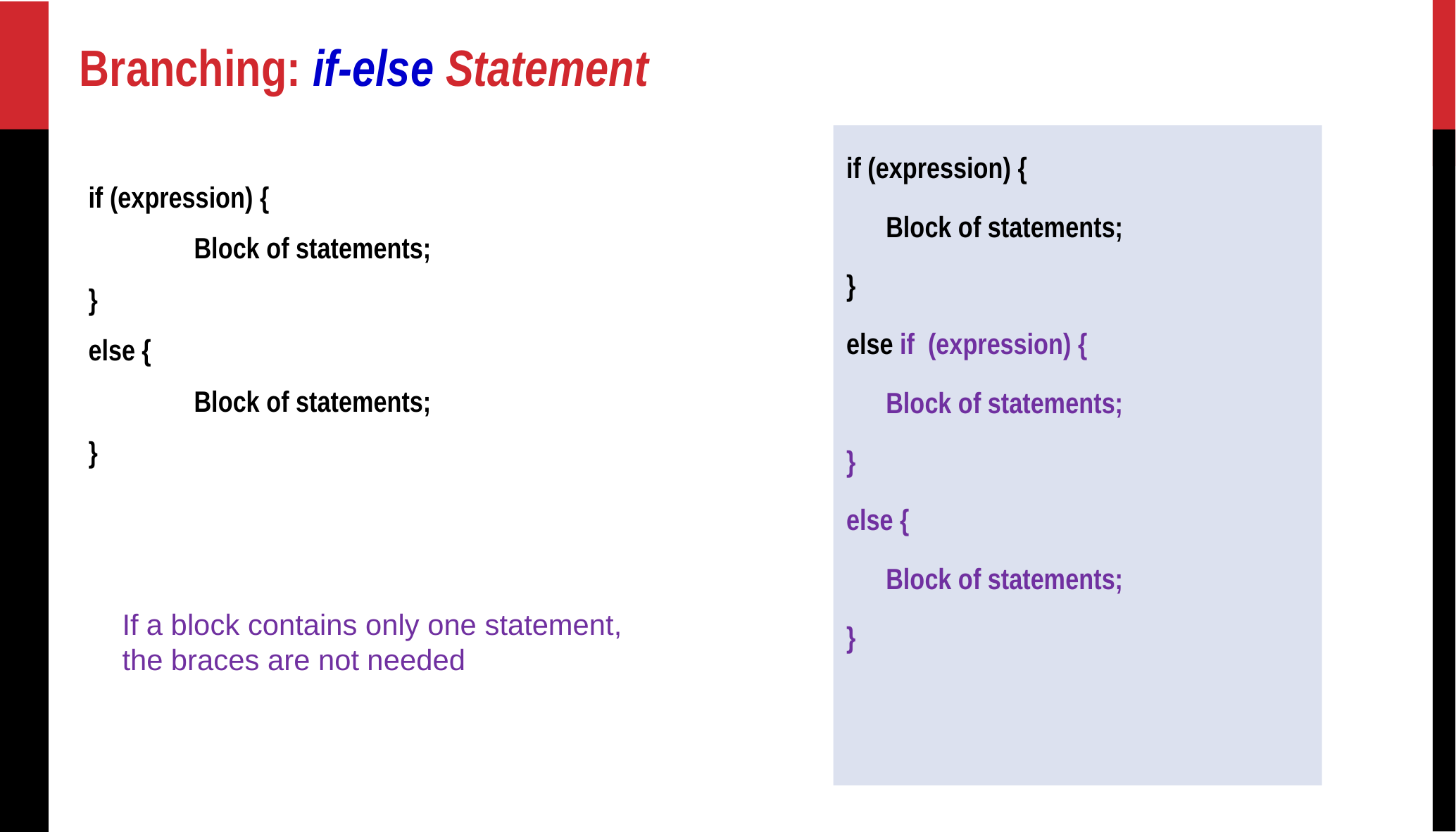

# Branching: if-else Statement
if (expression) {
	Block of statements;
}
else if  (expression) {
	Block of statements;
}
else {
	Block of statements;
}
if (expression) {
	Block of statements;
}
else {
	Block of statements;
}
If a block contains only one statement, the braces are not needed